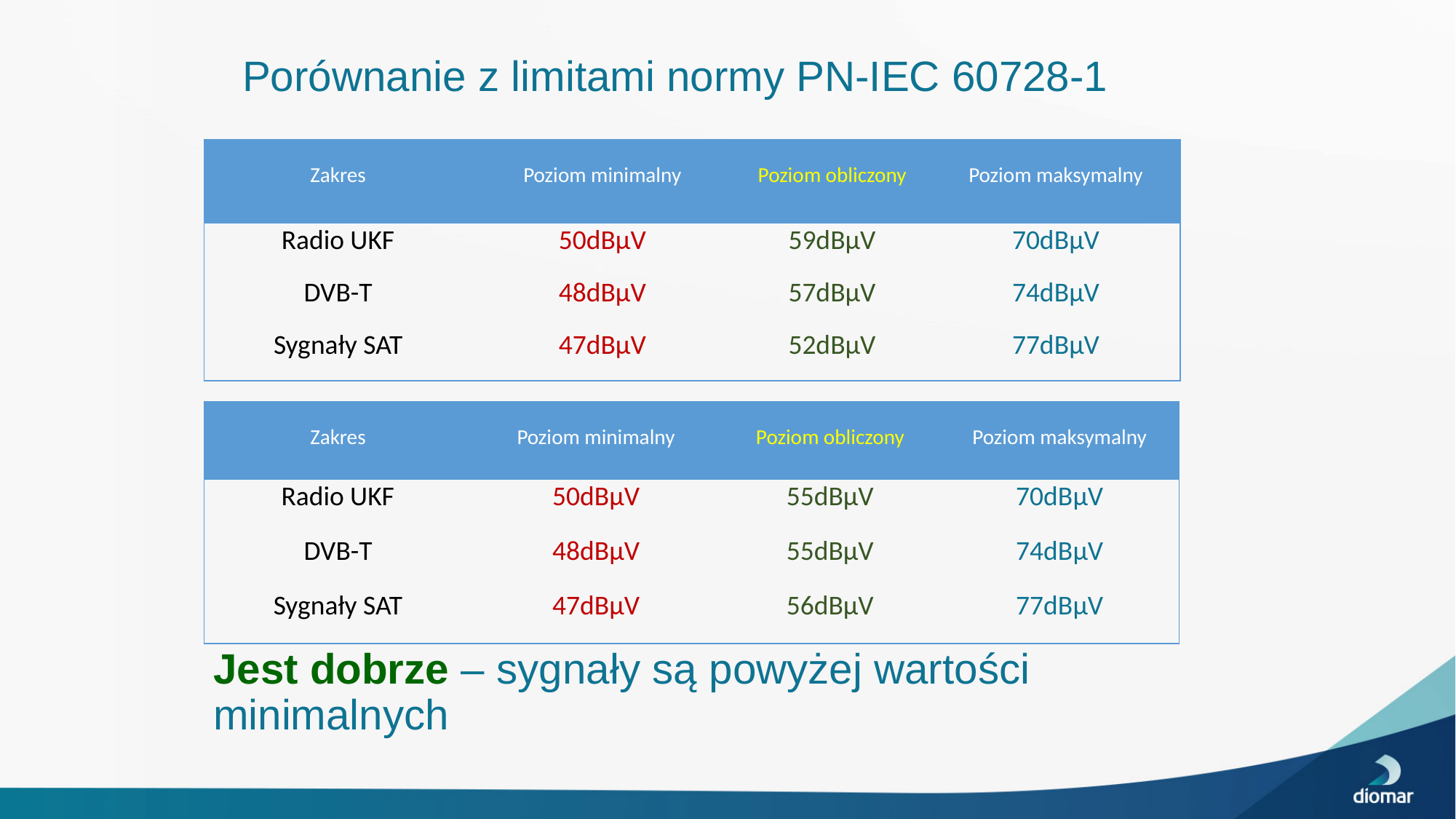

# Porównanie z limitami normy PN-IEC 60728-1
| Zakres | Poziom minimalny | Poziom obliczony | Poziom maksymalny |
| --- | --- | --- | --- |
| Radio UKF | 50dBµV | 59dBµV | 70dBµV |
| DVB-T | 48dBµV | 57dBµV | 74dBµV |
| Sygnały SAT | 47dBµV | 52dBµV | 77dBµV |
| Zakres | Poziom minimalny | Poziom obliczony | Poziom maksymalny |
| --- | --- | --- | --- |
| Radio UKF | 50dBµV | 55dBµV | 70dBµV |
| DVB-T | 48dBµV | 55dBµV | 74dBµV |
| Sygnały SAT | 47dBµV | 56dBµV | 77dBµV |
Jest dobrze – sygnały są powyżej wartości minimalnych